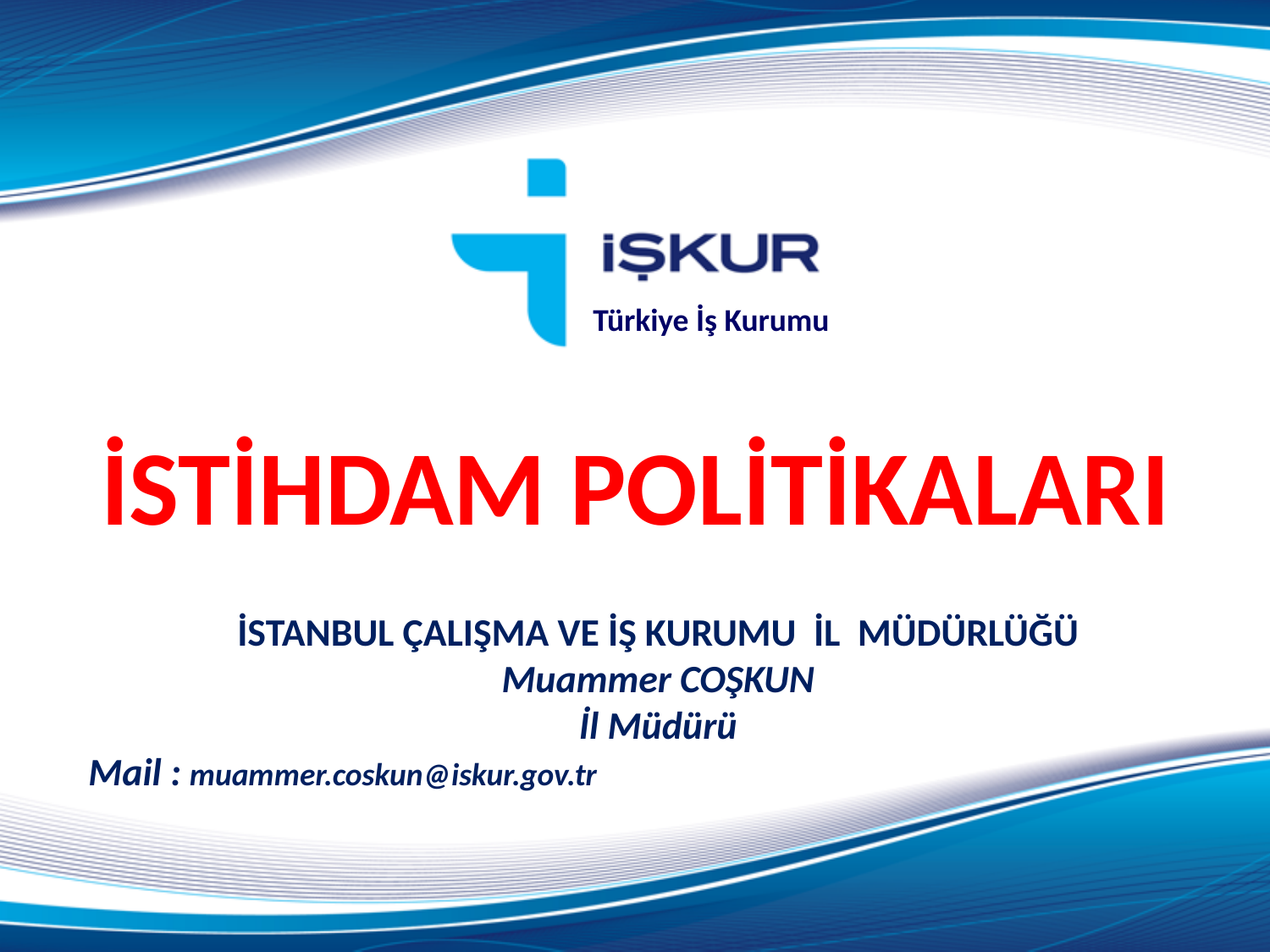

Türkiye İş Kurumu
İSTİHDAM POLİTİKALARI
İSTANBUL ÇALIŞMA VE İŞ KURUMU  İL  MÜDÜRLÜĞÜ
Muammer COŞKUN
İl Müdürü
Mail : muammer.coskun@iskur.gov.tr